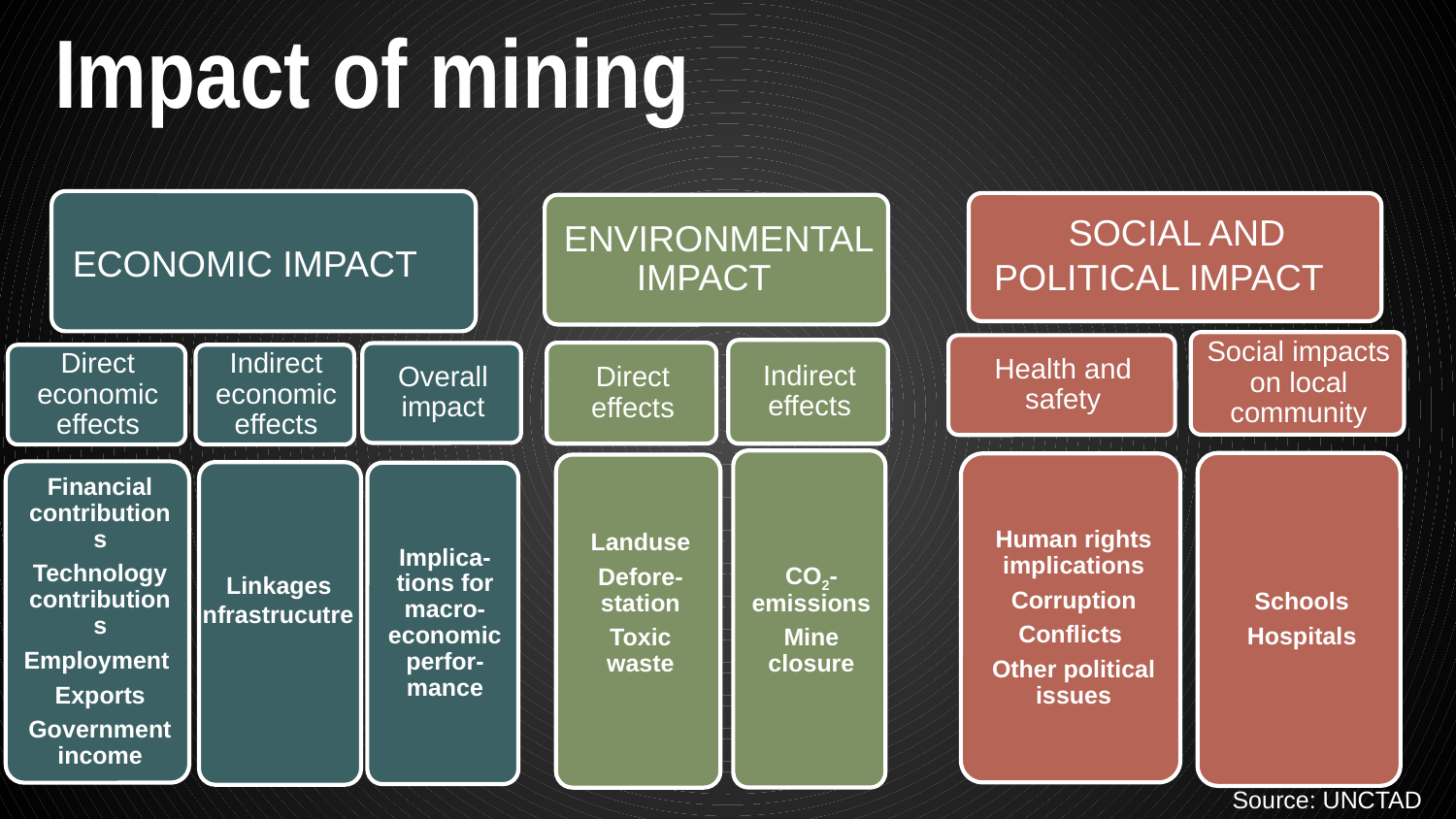

Impact of mining
ECONOMIC IMPACT
Financial contributions
Technology contributions
Employment
Exports
Government income
Direct economic effects
Indirect economic effects
Overall impact
Implica-tions for macro-economic perfor-mance
SOCIAL AND POLITICAL IMPACT
Human rights implications
Corruption
Conflicts
Other political issues
Health and safety
Social impacts on local community
Schools
Hospitals
ENVIRONMENTAL IMPACT
Landuse
Defore-station
Toxic waste

Direct effects
Indirect effects
CO2-emissions
Mine closure

 Linkages
Infrastrucutre
Source: UNCTAD